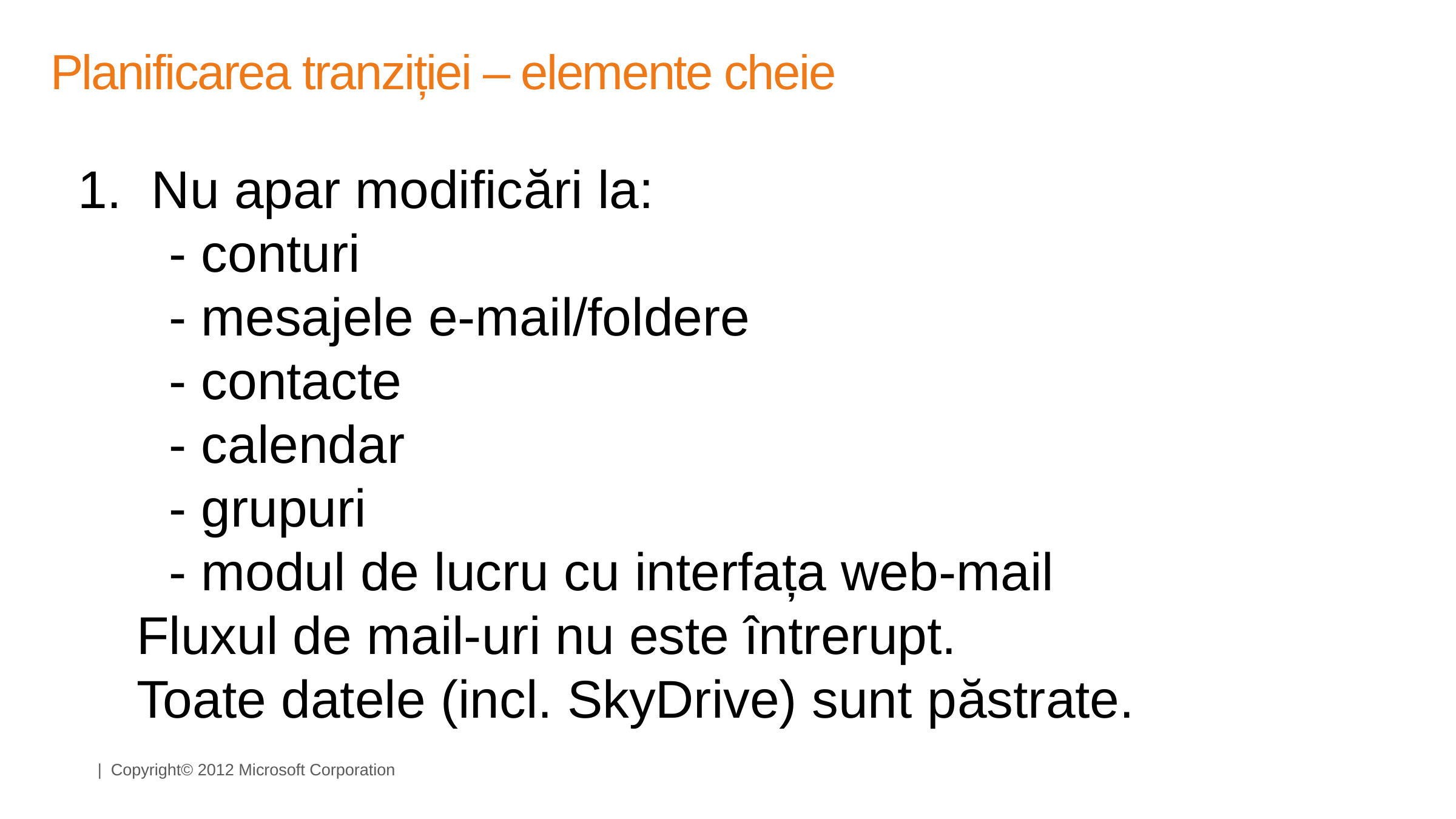

# Planificarea tranziției – elemente cheie
Nu apar modificări la:
	- conturi
	- mesajele e-mail/foldere
	- contacte
	- calendar
	- grupuri
	- modul de lucru cu interfața web-mail
    Fluxul de mail-uri nu este întrerupt.
    Toate datele (incl. SkyDrive) sunt păstrate.